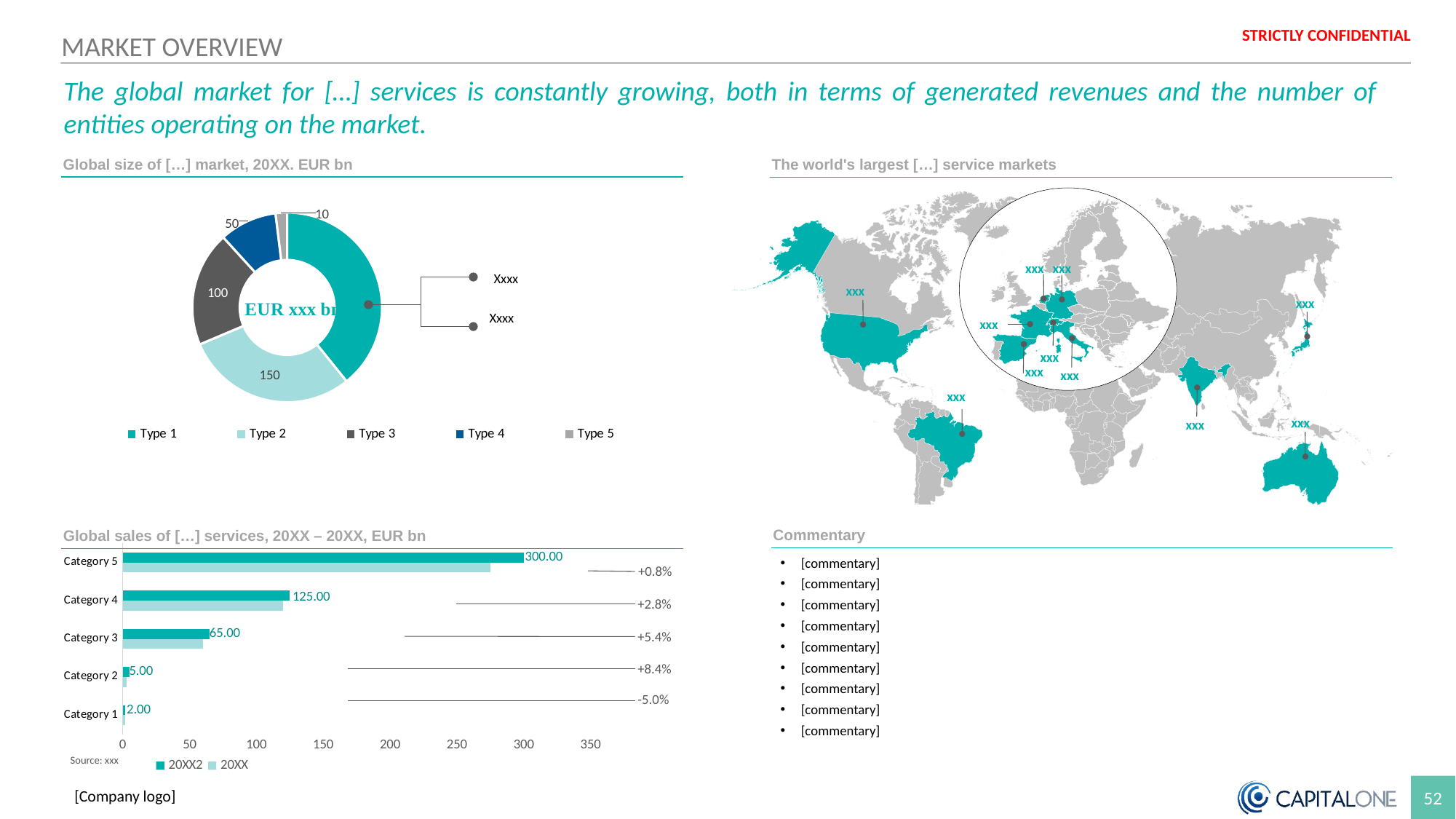

MARKET OVERVIEW
The global market for […] services is constantly growing, both in terms of generated revenues and the number of entities operating on the market.

Global size of […] market, 20XX. EUR bn
The world's largest […] service markets

### Chart

| Category | Column1 |
|---|---|
| Type 1 | 200.0 |
| Type 2 | 150.0 |
| Type 3 | 100.0 |
| Type 4 | 50.0 |
| Type 5 | 10.0 |

xxx
xxx

xxx

xxx

xxx

xxx

xxx

xxx

xxx

xxx

Xxxx
Xxxx

Kolory przewodnie Prezentacji

xxx

Commentary
Global sales of […] services, 20XX – 20XX, EUR bn

### Chart

| Category | 20XX | 20XX2 |
|---|---|---|
| Category 1 | 2.0 | 2.0 |
| Category 2 | 3.0 | 5.0 |
| Category 3 | 60.0 | 65.0 |
| Category 4 | 120.0 | 125.0 |
| Category 5 | 275.0 | 300.0 |
+0.8%
+13%
+2.8%
+5.4%
+8.4%
-5.0%
[commentary]
[commentary]
[commentary]
[commentary]
[commentary]
[commentary]
[commentary]
[commentary]
[commentary]

Source: xxx